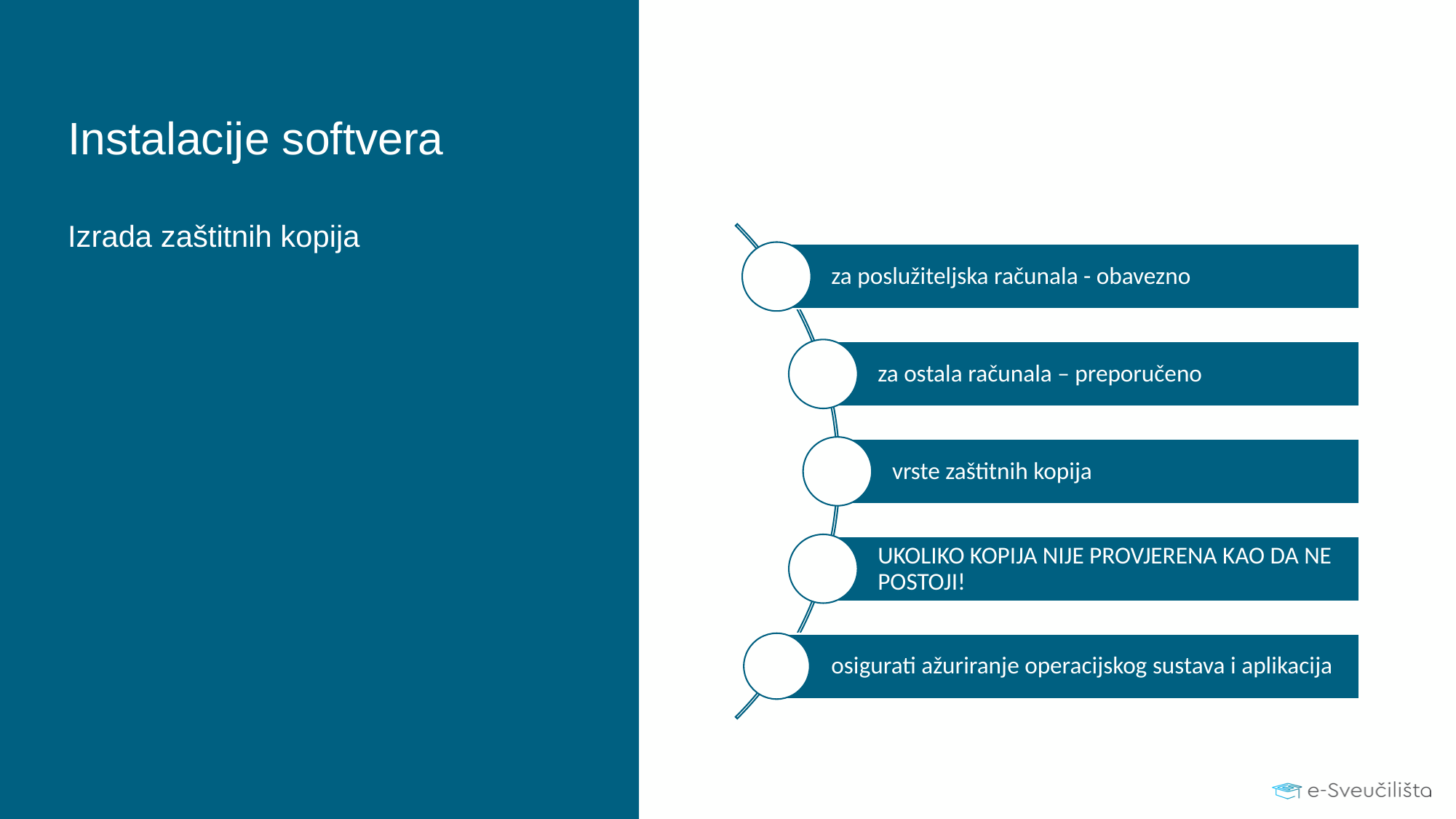

# Instalacije softvera

za poslužiteljska računala - obavezno

za ostala računala – preporučeno

vrste zaštitnih kopija

UKOLIKO KOPIJA NIJE PROVJERENA KAO DA NE POSTOJI!

osigurati ažuriranje operacijskog sustava i aplikacija
Izrada zaštitnih kopija